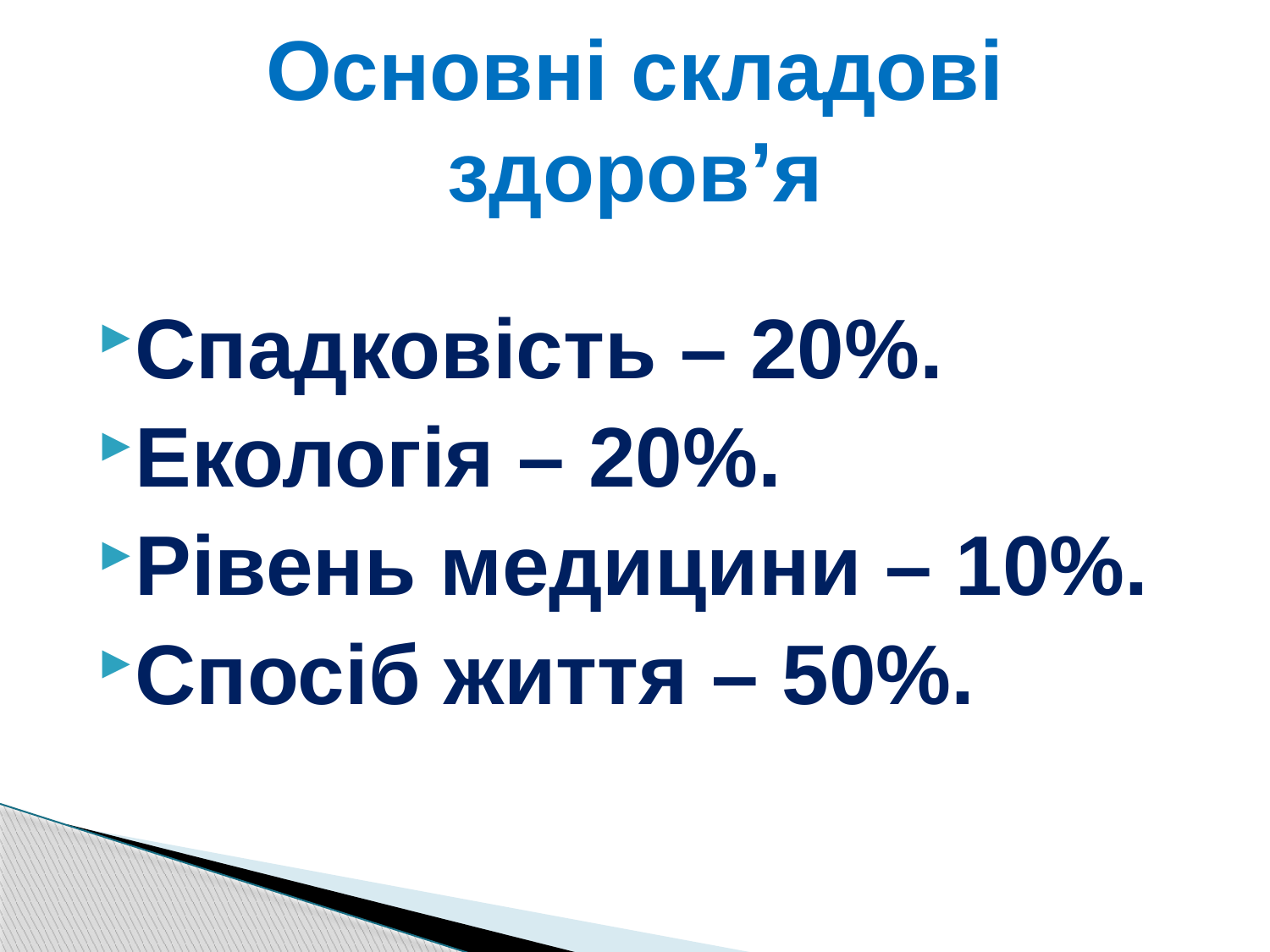

# Основні складові здоров’я
Спадковість – 20%.
Екологія – 20%.
Рівень медицини – 10%.
Спосіб життя – 50%.